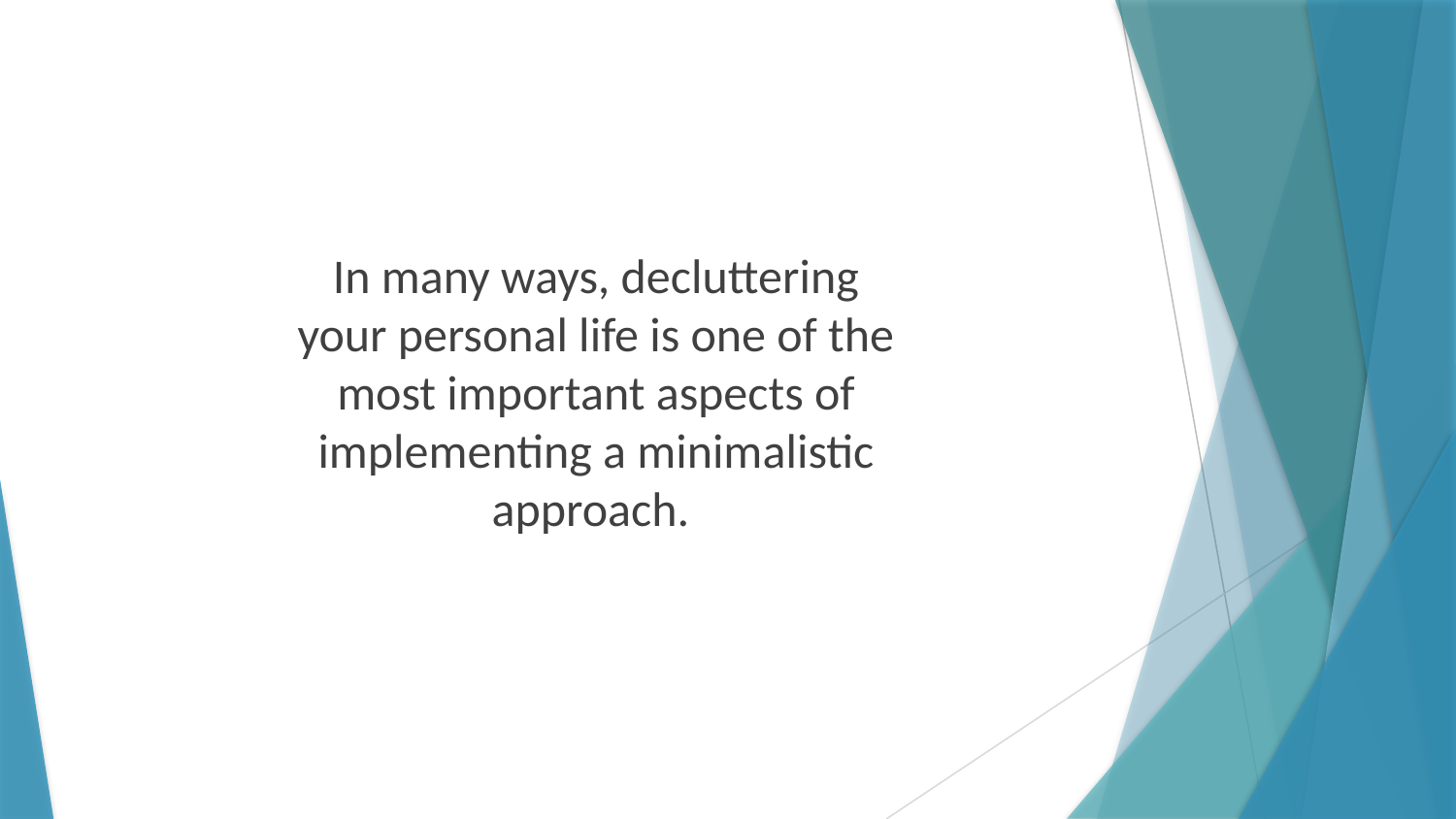

In many ways, decluttering your personal life is one of the most important aspects of implementing a minimalistic approach.